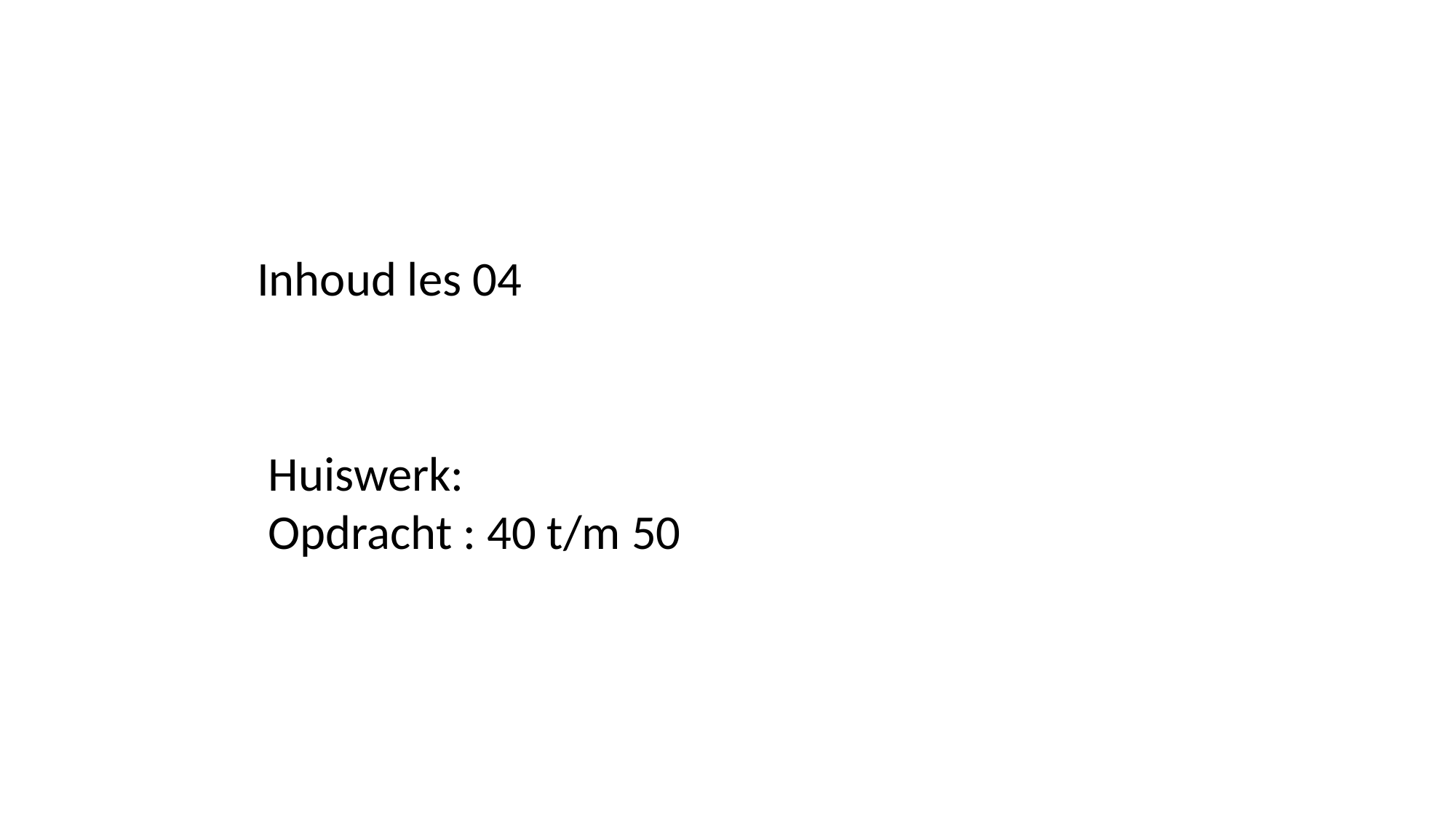

Inhoud les 04
Huiswerk:
Opdracht : 40 t/m 50